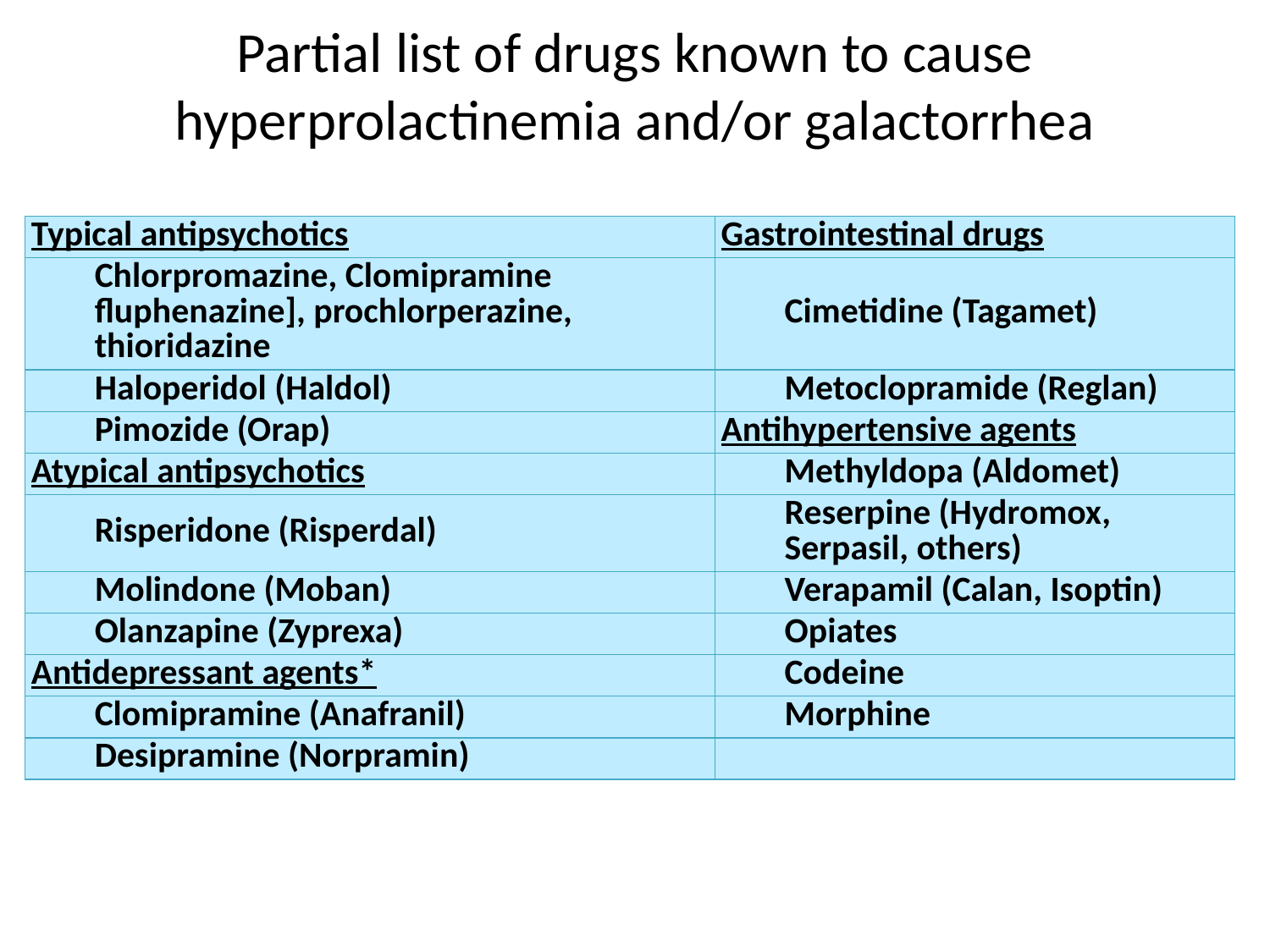

# Partial list of drugs known to cause hyperprolactinemia and/or galactorrhea
| Typical antipsychotics | Gastrointestinal drugs |
| --- | --- |
| Chlorpromazine, Clomipramine fluphenazine], prochlorperazine, thioridazine | Cimetidine (Tagamet) |
| Haloperidol (Haldol) | Metoclopramide (Reglan) |
| Pimozide (Orap) | Antihypertensive agents |
| Atypical antipsychotics | Methyldopa (Aldomet) |
| Risperidone (Risperdal) | Reserpine (Hydromox, Serpasil, others) |
| Molindone (Moban) | Verapamil (Calan, Isoptin) |
| Olanzapine (Zyprexa) | Opiates |
| Antidepressant agents\* | Codeine |
| Clomipramine (Anafranil) | Morphine |
| Desipramine (Norpramin) |  |